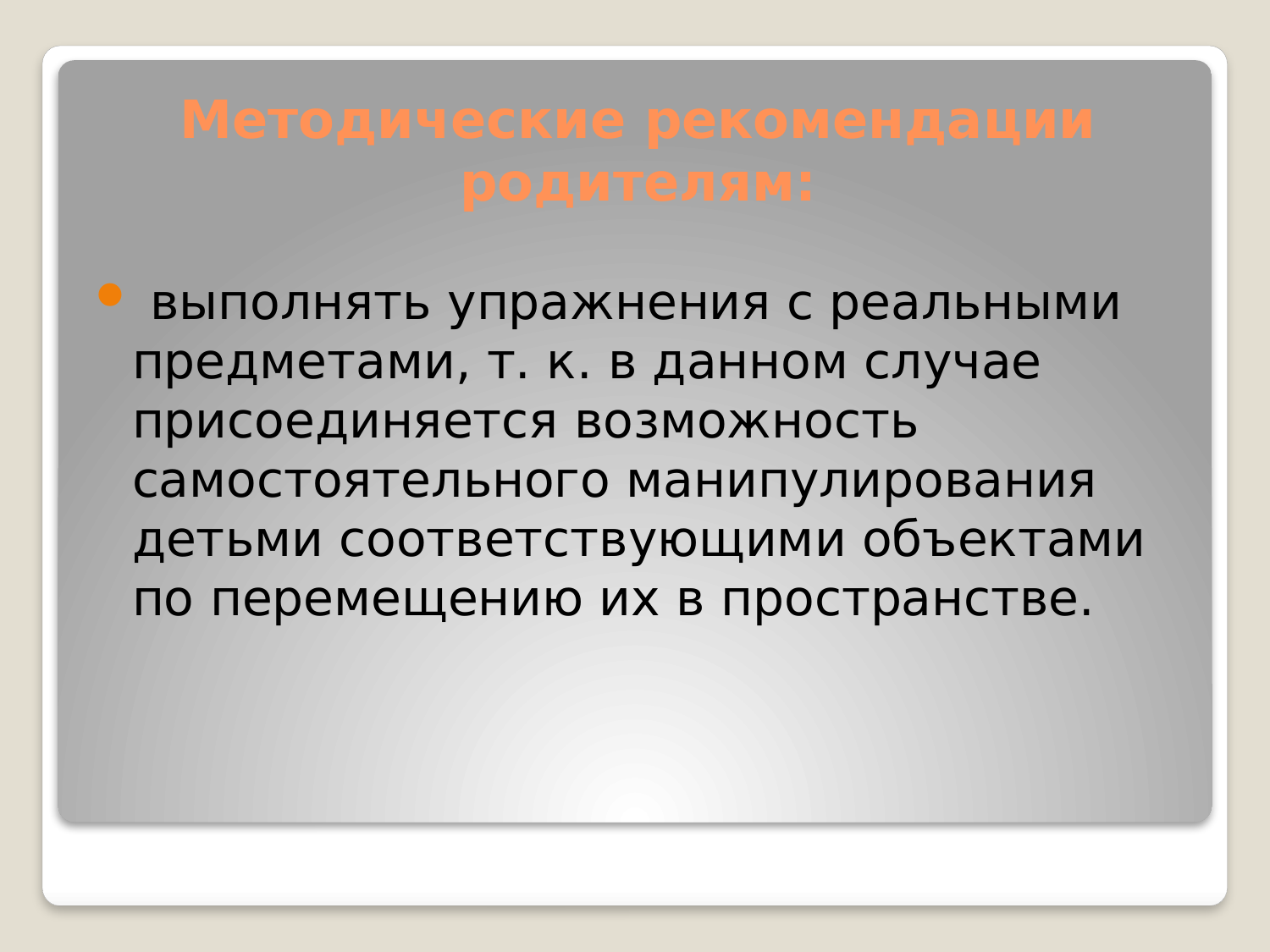

# Методические рекомендации родителям:
 выполнять упражнения с реальными предметами, т. к. в данном случае присоединяется возможность самостоятельного манипулирования детьми соответствующими объектами по перемещению их в пространстве.